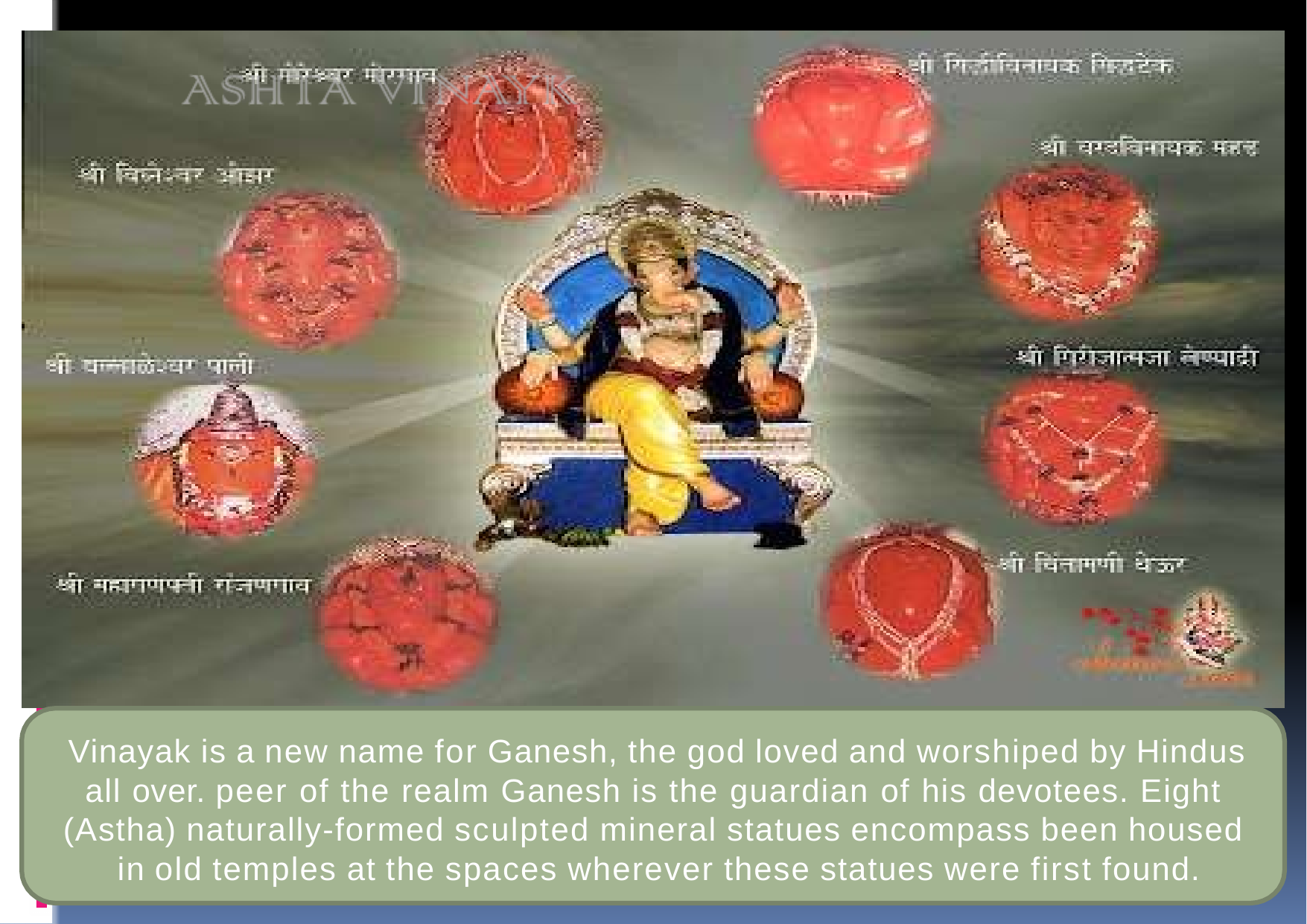

Vinayak is a new name for Ganesh, the god loved and worshiped by Hindus  all over. peer of the realm Ganesh is the guardian of his devotees. Eight  (Astha) naturally-formed sculpted mineral statues encompass been housed  in old temples at the spaces wherever these statues were first found.